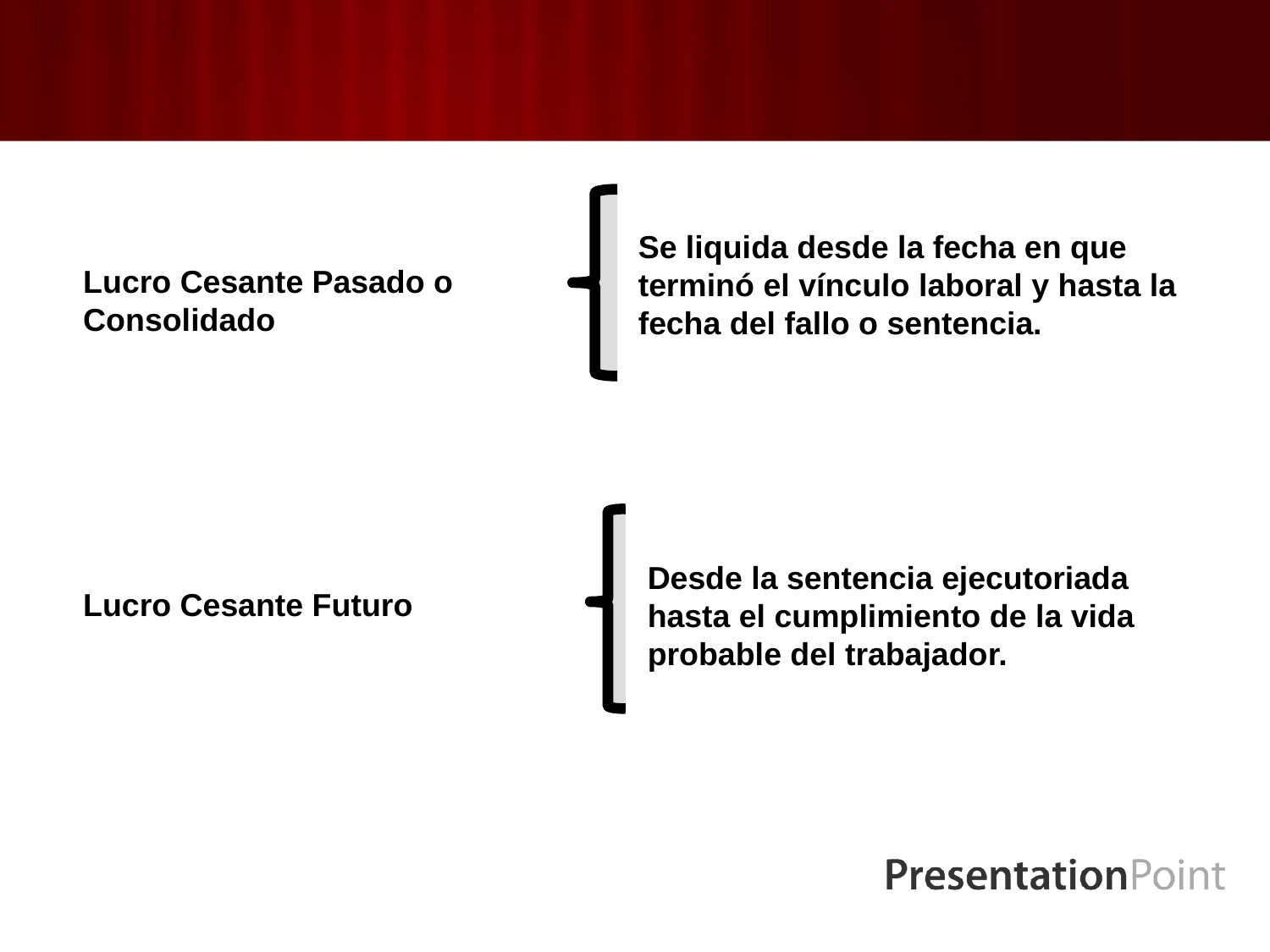

Se liquida desde la fecha en que terminó el vínculo laboral y hasta la fecha del fallo o sentencia.
Lucro Cesante Pasado o Consolidado

Desde la sentencia ejecutoriada hasta el cumplimiento de la vida probable del trabajador.
Lucro Cesante Futuro